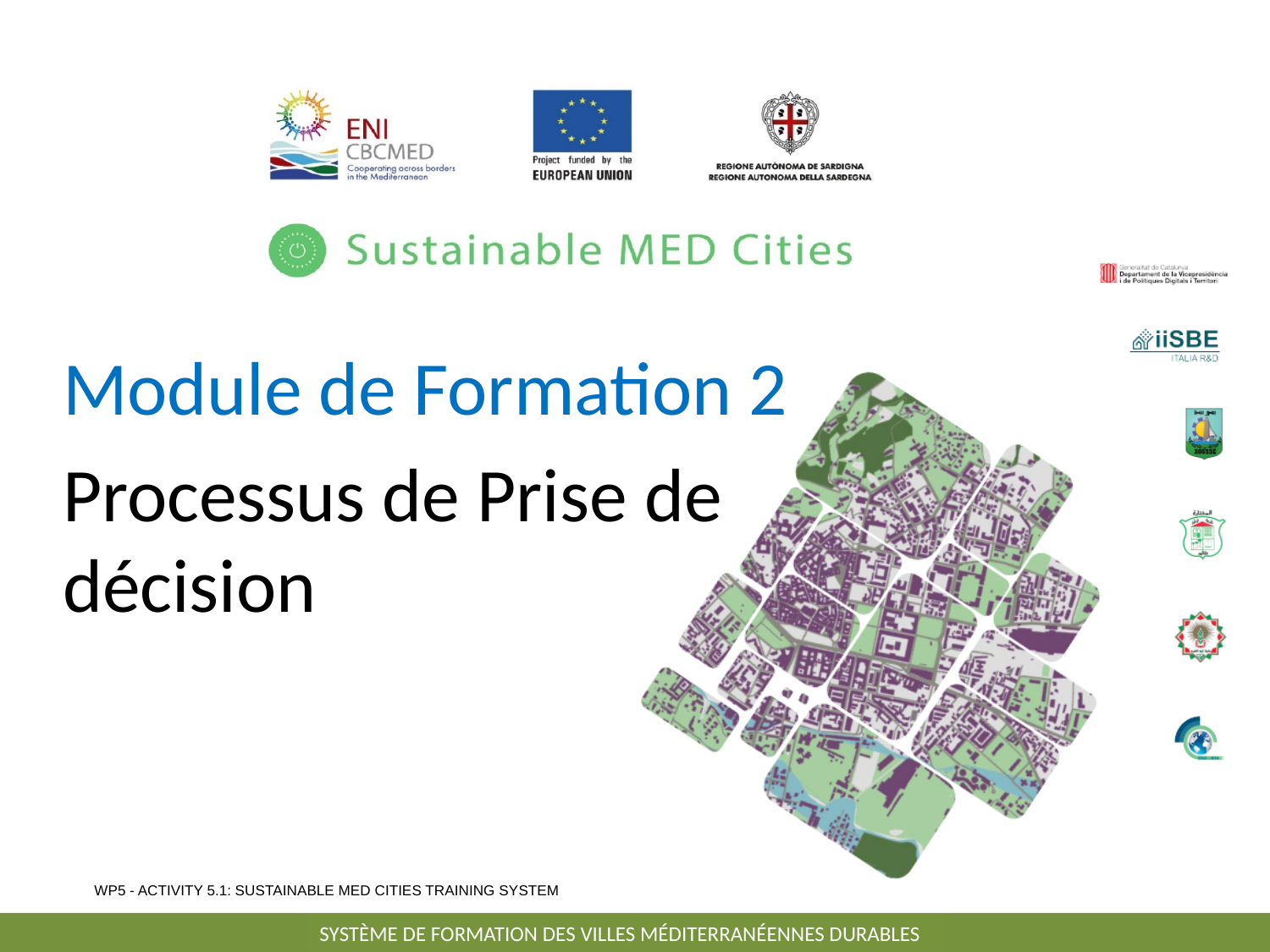

Module de Formation 2
Processus de Prise de décision
SYSTÈME DE FORMATION DES VILLES MÉDITERRANÉENNES DURABLES